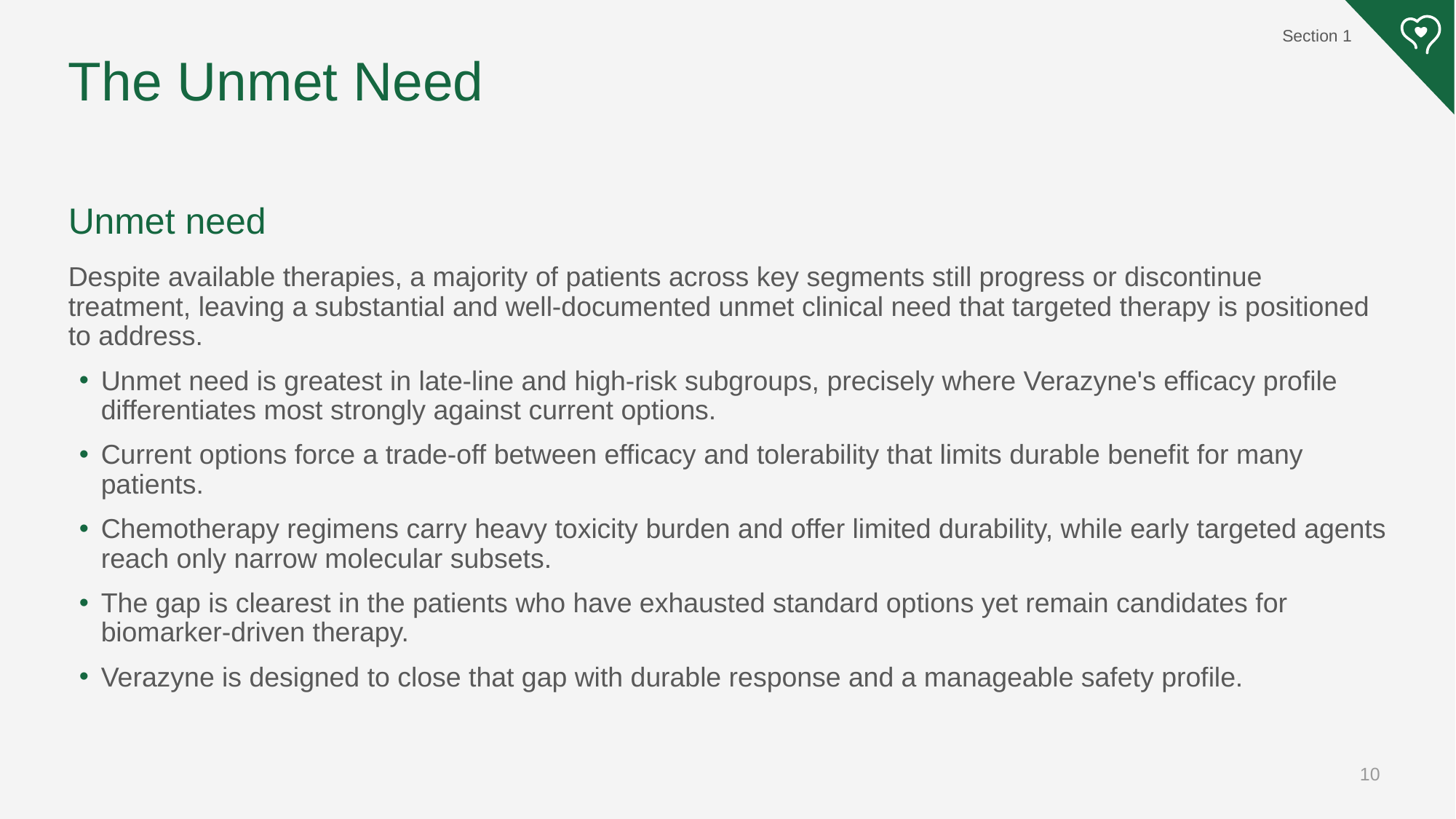

Section 1
# The Unmet Need
Unmet need
Despite available therapies, a majority of patients across key segments still progress or discontinue treatment, leaving a substantial and well-documented unmet clinical need that targeted therapy is positioned to address.
Unmet need is greatest in late-line and high-risk subgroups, precisely where Verazyne's efficacy profile differentiates most strongly against current options.
Current options force a trade-off between efficacy and tolerability that limits durable benefit for many patients.
Chemotherapy regimens carry heavy toxicity burden and offer limited durability, while early targeted agents reach only narrow molecular subsets.
The gap is clearest in the patients who have exhausted standard options yet remain candidates for biomarker-driven therapy.
Verazyne is designed to close that gap with durable response and a manageable safety profile.
10